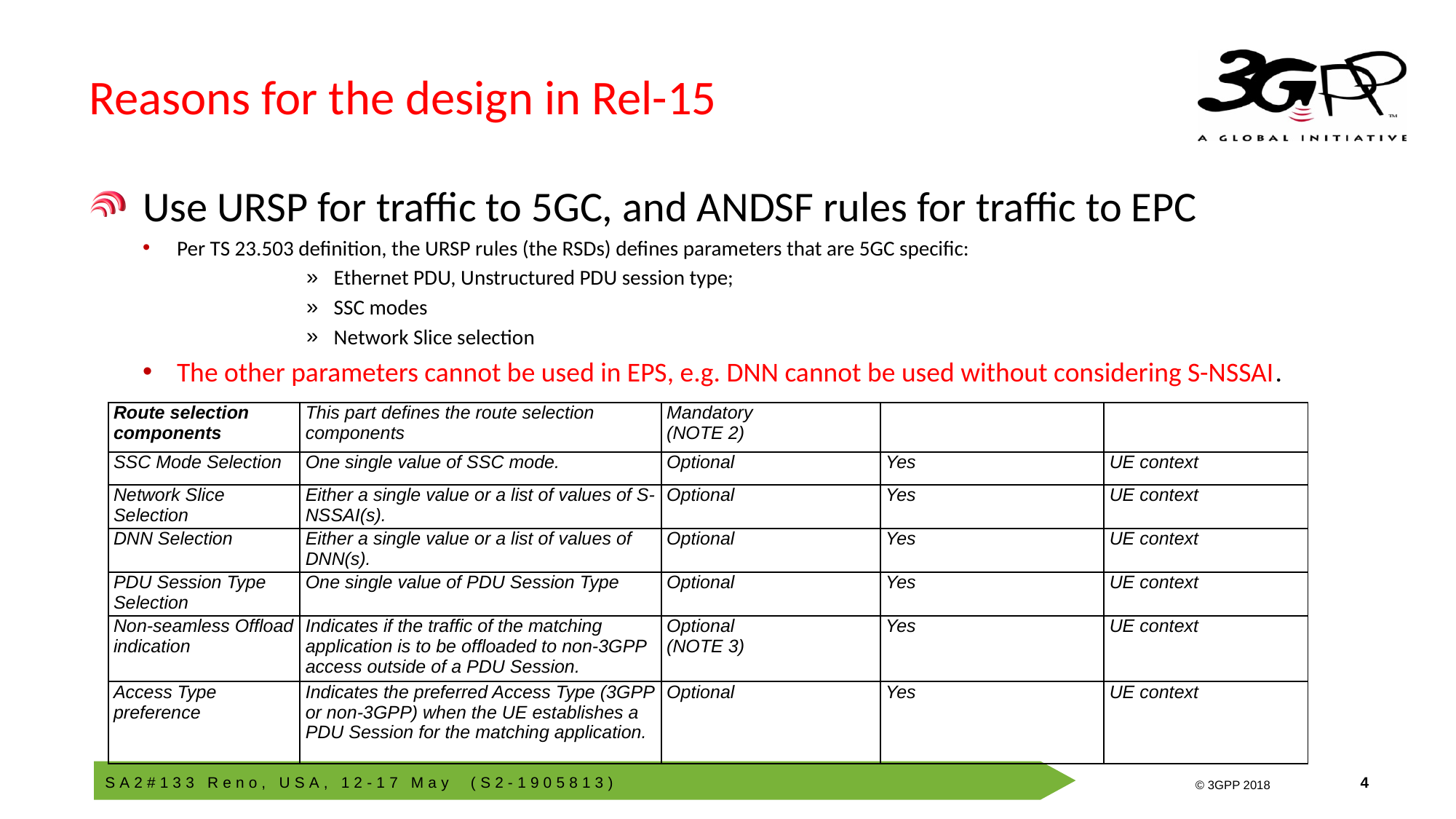

# Reasons for the design in Rel-15
Use URSP for traffic to 5GC, and ANDSF rules for traffic to EPC
Per TS 23.503 definition, the URSP rules (the RSDs) defines parameters that are 5GC specific:
Ethernet PDU, Unstructured PDU session type;
SSC modes
Network Slice selection
The other parameters cannot be used in EPS, e.g. DNN cannot be used without considering S-NSSAI.

| Route selection components | This part defines the route selection components | Mandatory (NOTE 2) |  |  |
| --- | --- | --- | --- | --- |
| SSC Mode Selection | One single value of SSC mode. | Optional | Yes | UE context |
| Network Slice Selection | Either a single value or a list of values of S-NSSAI(s). | Optional | Yes | UE context |
| DNN Selection | Either a single value or a list of values of DNN(s). | Optional | Yes | UE context |
| PDU Session Type Selection | One single value of PDU Session Type | Optional | Yes | UE context |
| Non-seamless Offload indication | Indicates if the traffic of the matching application is to be offloaded to non-3GPP access outside of a PDU Session. | Optional (NOTE 3) | Yes | UE context |
| Access Type preference | Indicates the preferred Access Type (3GPP or non-3GPP) when the UE establishes a PDU Session for the matching application. | Optional | Yes | UE context |